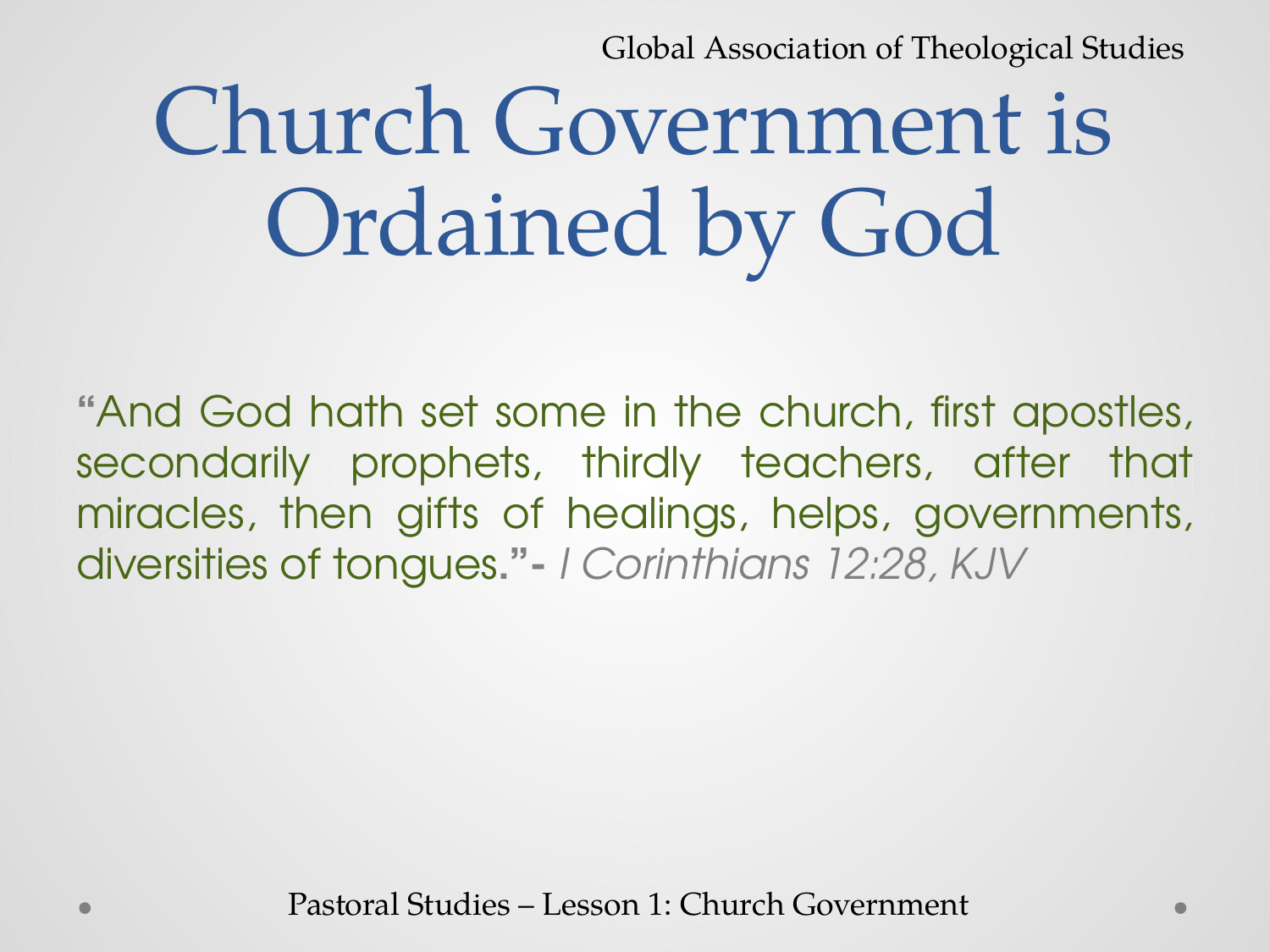

Global Association of Theological Studies
# Church Government is Ordained by God

“And God hath set some in the church, first apostles, secondarily prophets, thirdly teachers, after that miracles, then gifts of healings, helps, governments, diversities of tongues.”- I Corinthians 12:28, KJV
Pastoral Studies – Lesson 1: Church Government